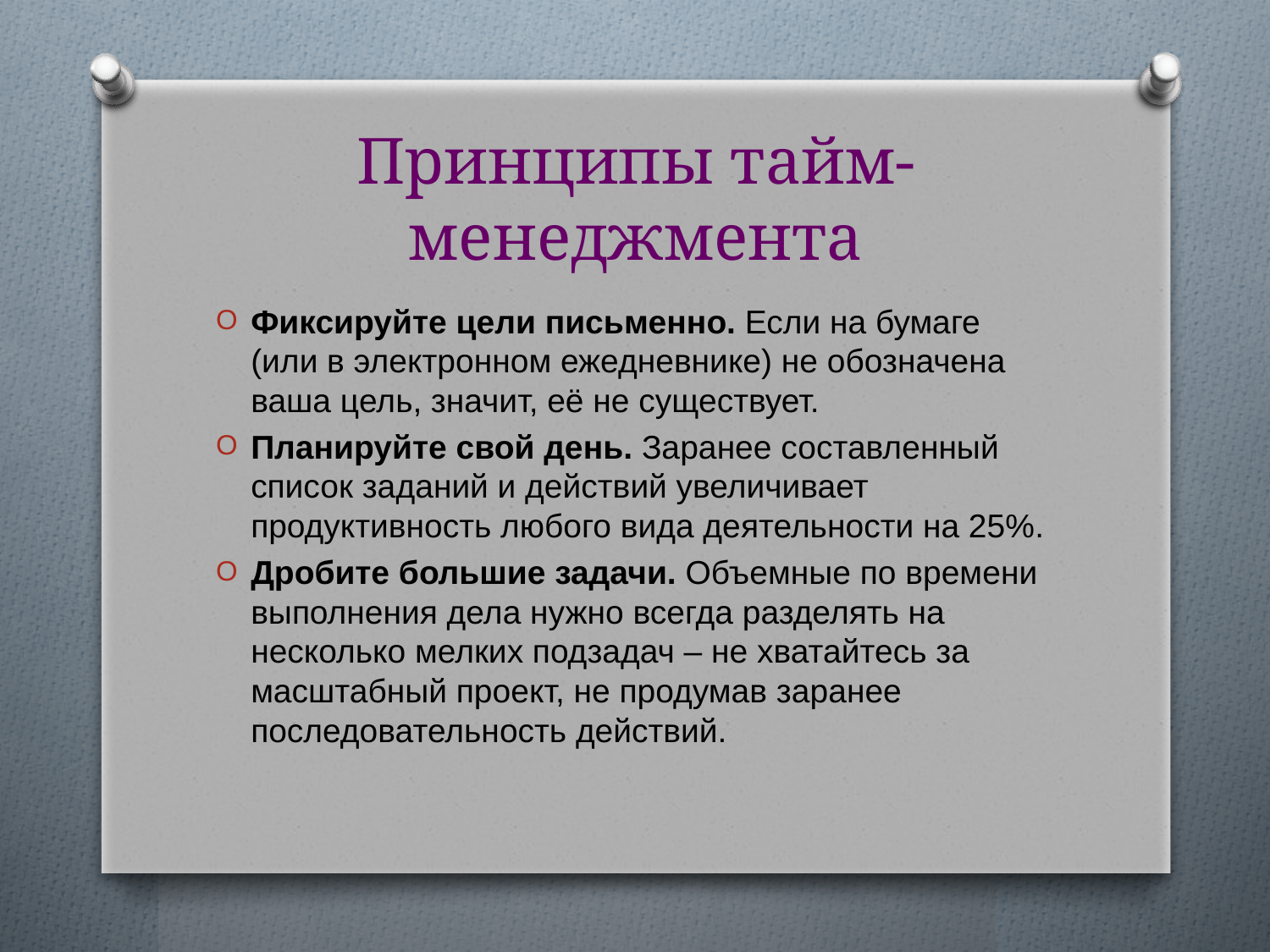

# Принципы тайм-менеджмента
Фиксируйте цели письменно. Если на бумаге (или в электронном ежедневнике) не обозначена ваша цель, значит, её не существует.
Планируйте свой день. Заранее составленный список заданий и действий увеличивает продуктивность любого вида деятельности на 25%.
Дробите большие задачи. Объемные по времени выполнения дела нужно всегда разделять на несколько мелких подзадач – не хватайтесь за масштабный проект, не продумав заранее последовательность действий.